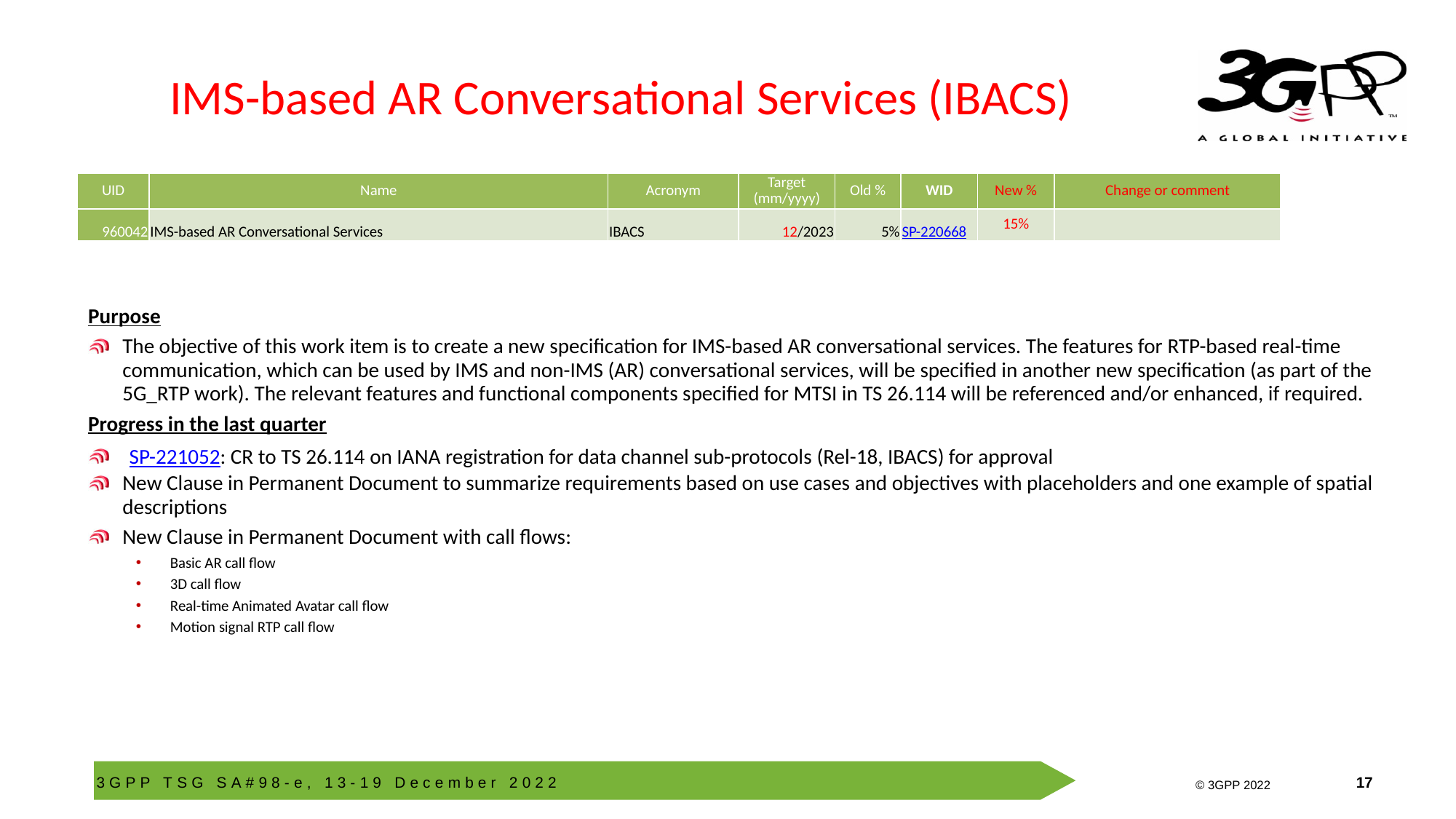

# IMS-based AR Conversational Services (IBACS)
| UID | Name | Acronym | Target (mm/yyyy) | Old % | WID | New % | Change or comment |
| --- | --- | --- | --- | --- | --- | --- | --- |
| 960042 | IMS-based AR Conversational Services | IBACS | 12/2023 | 5% | SP-220668 | 15% |  |
Purpose
The objective of this work item is to create a new specification for IMS-based AR conversational services. The features for RTP-based real-time communication, which can be used by IMS and non-IMS (AR) conversational services, will be specified in another new specification (as part of the 5G_RTP work). The relevant features and functional components specified for MTSI in TS 26.114 will be referenced and/or enhanced, if required.
Progress in the last quarter
SP-221052: CR to TS 26.114 on IANA registration for data channel sub-protocols (Rel-18, IBACS) for approval
New Clause in Permanent Document to summarize requirements based on use cases and objectives with placeholders and one example of spatial descriptions
New Clause in Permanent Document with call flows:
Basic AR call flow
3D call flow
Real-time Animated Avatar call flow
Motion signal RTP call flow